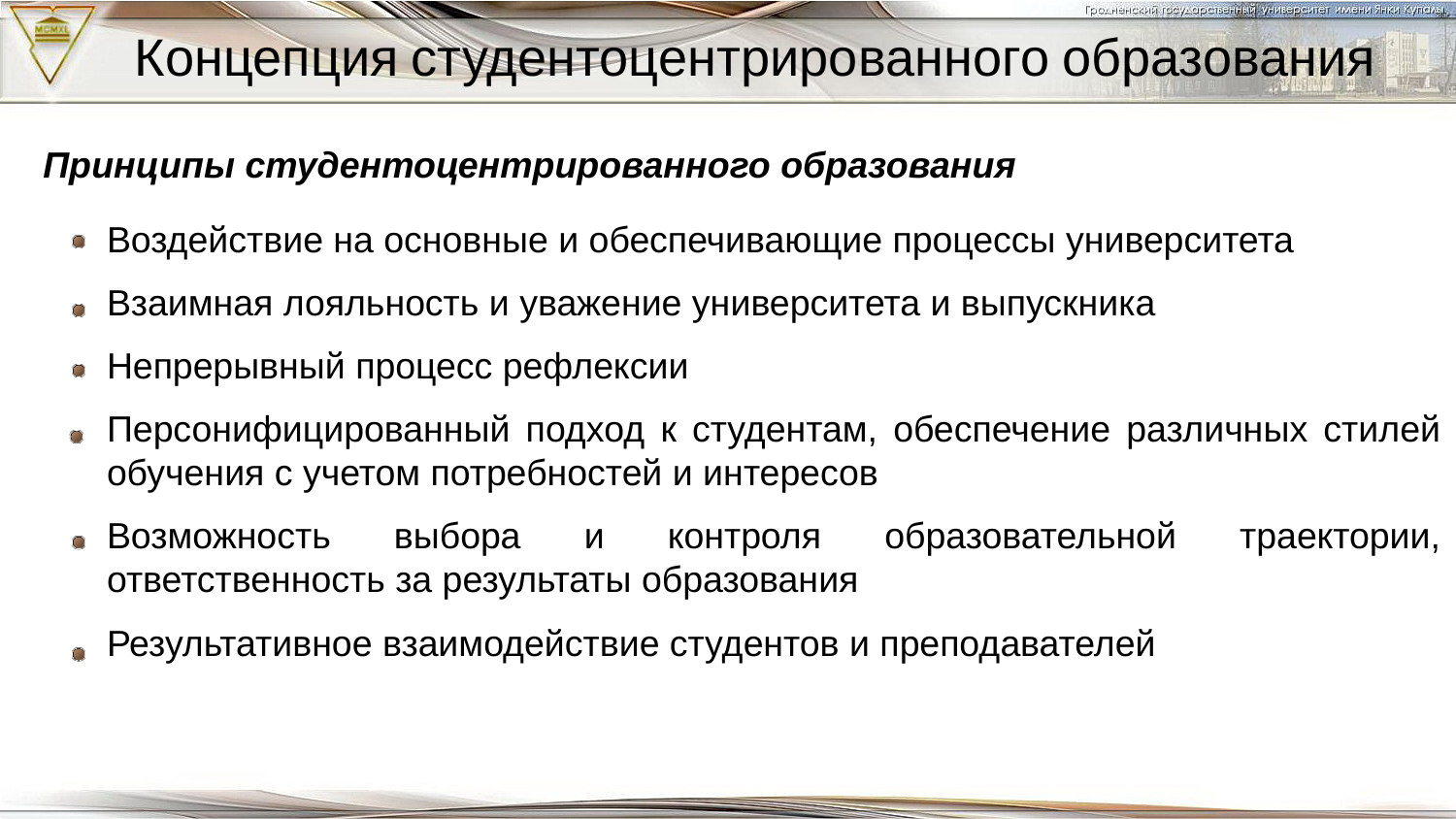

Концепция студентоцентрированного образования
Принципы студентоцентрированного образования
Воздействие на основные и обеспечивающие процессы университета
Взаимная лояльность и уважение университета и выпускника
Непрерывный процесс рефлексии
Персонифицированный подход к студентам, обеспечение различных стилей обучения с учетом потребностей и интересов
Возможность выбора и контроля образовательной траектории, ответственность за результаты образования
Результативное взаимодействие студентов и преподавателей